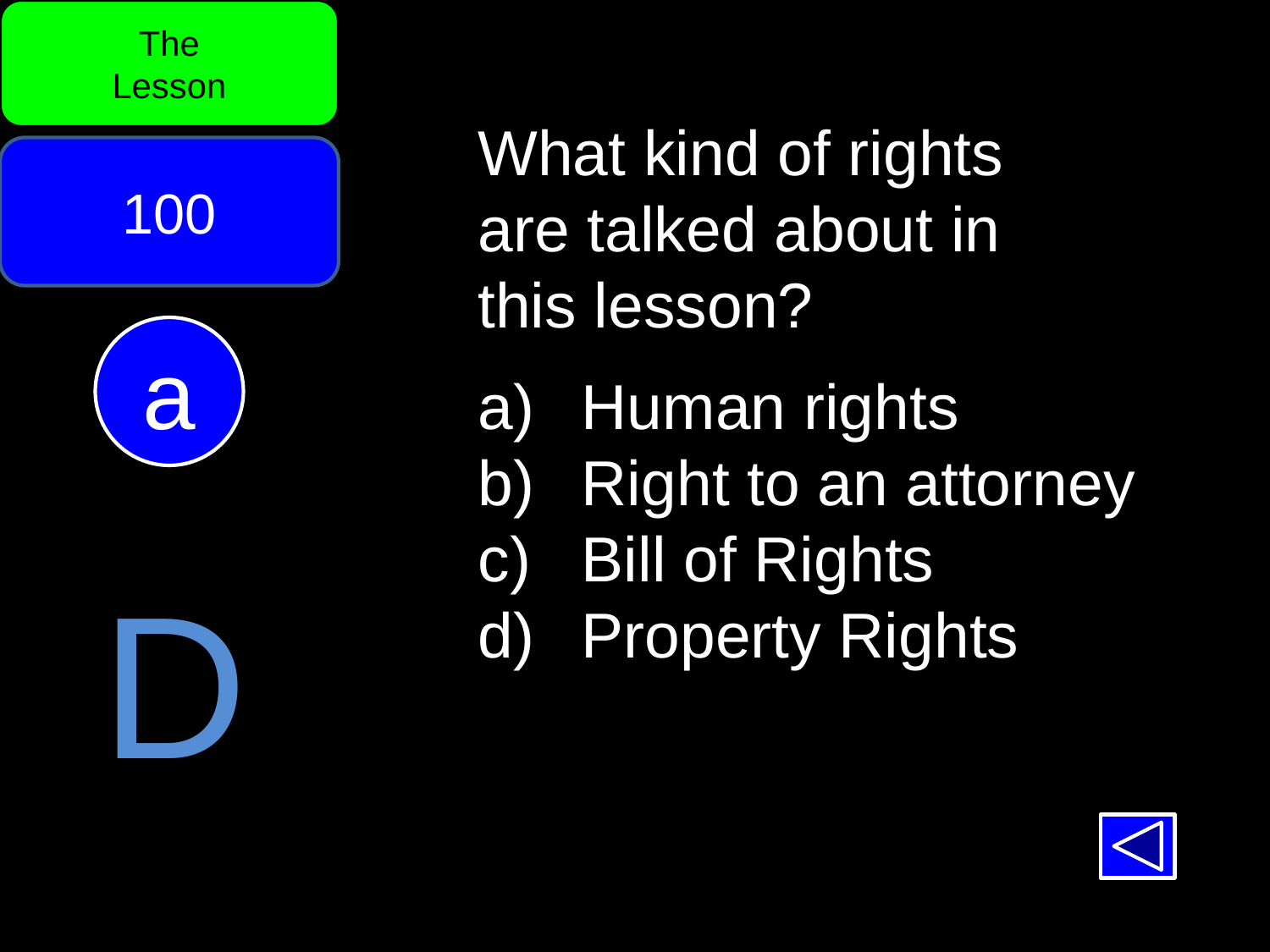

The
Lesson
What kind of rights
are talked about in
this lesson?

Human rights
Right to an attorney
Bill of Rights
Property Rights
100
a
D